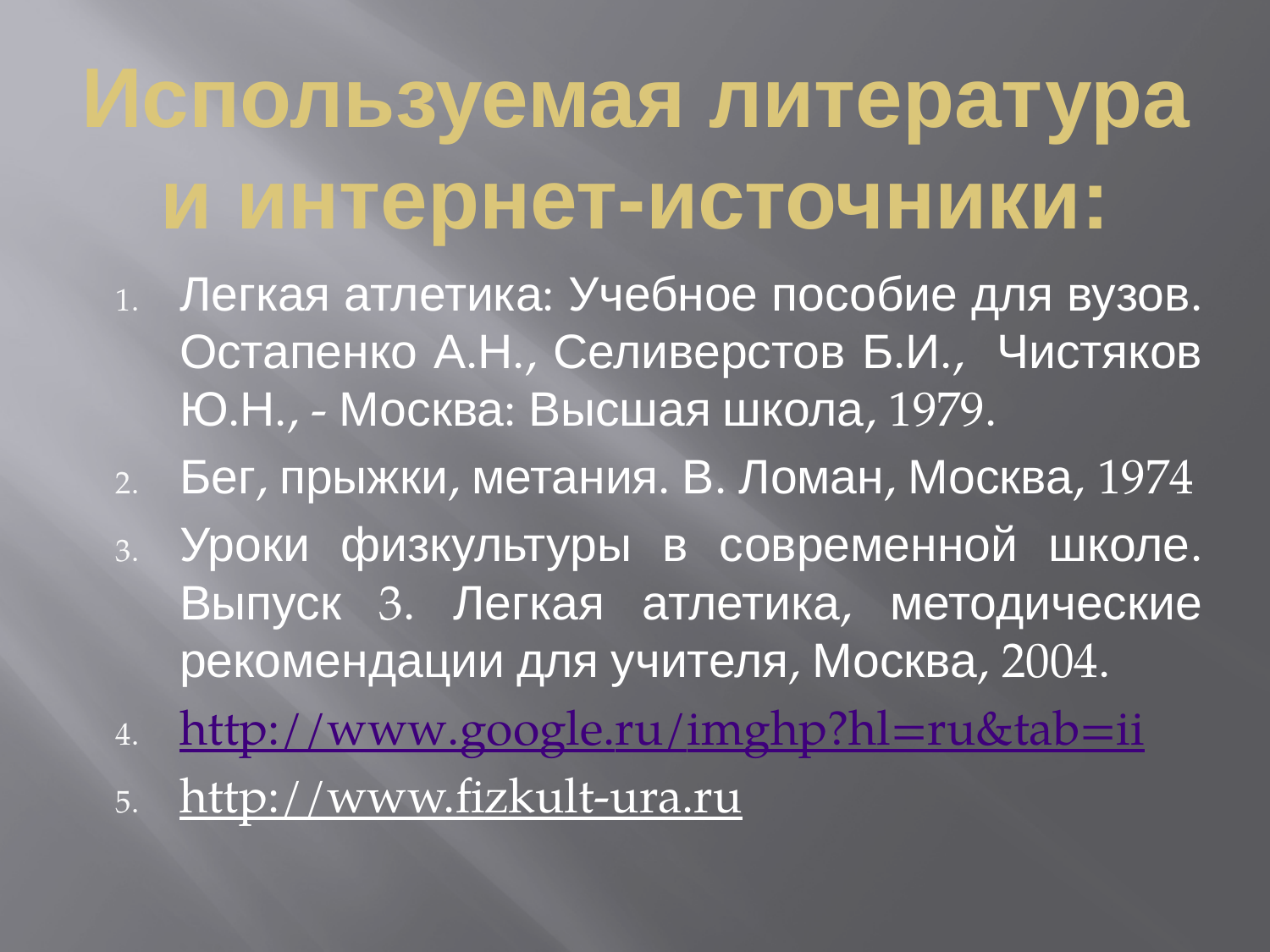

# Используемая литература и интернет-источники:
Легкая атлетика: Учебное пособие для вузов. Остапенко А.Н., Селиверстов Б.И.,  Чистяков Ю.Н., - Москва: Высшая школа, 1979.
Бег, прыжки, метания. В. Ломан, Москва, 1974
Уроки физкультуры в современной школе. Выпуск 3. Легкая атлетика, методические рекомендации для учителя, Москва, 2004.
http://www.google.ru/imghp?hl=ru&tab=ii
http://www.fizkult-ura.ru